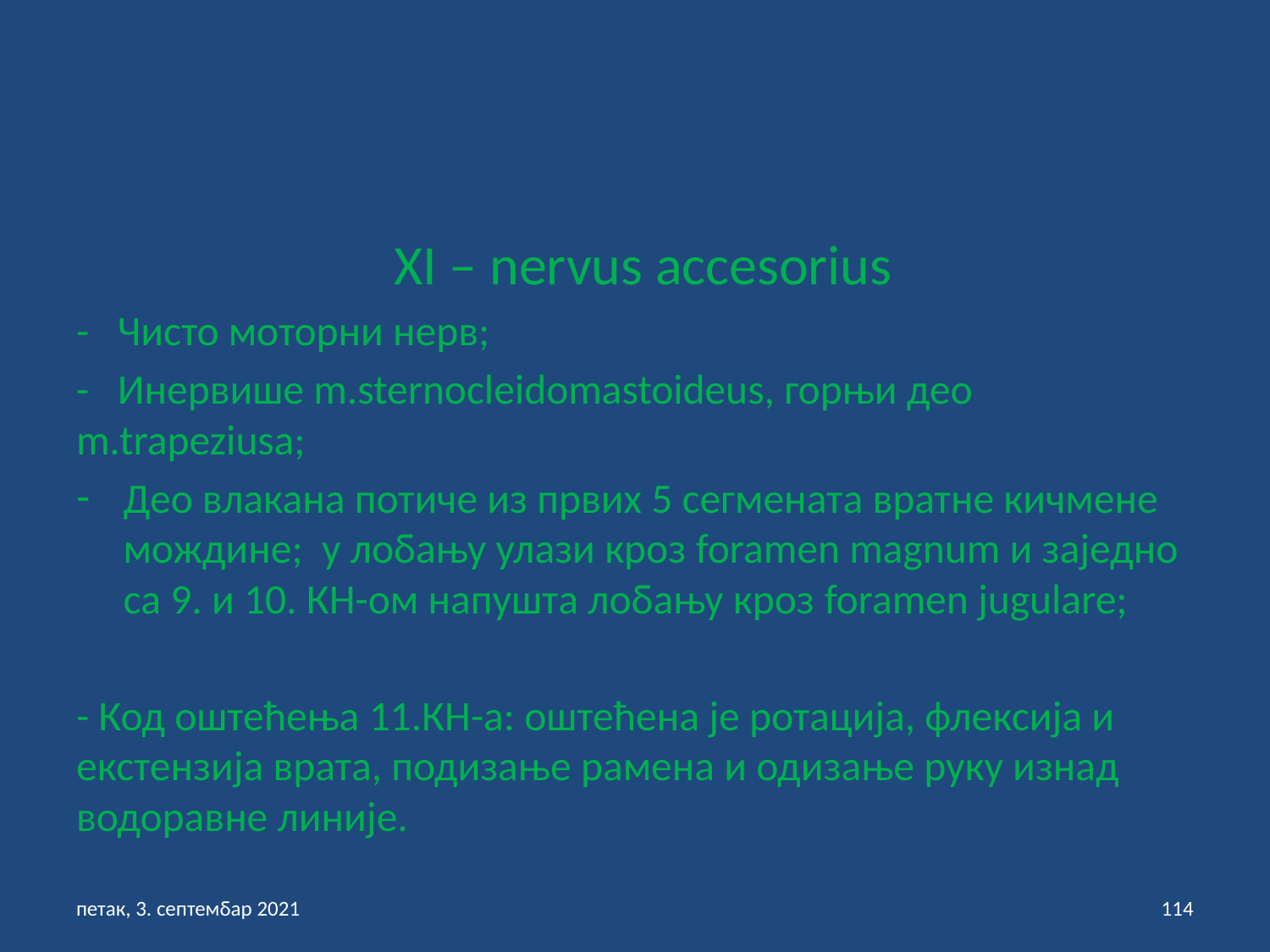

XI – nervus accesorius
-   Чисто моторни нерв;
-   Инервише m.sternocleidomastoideus, горњи део m.trapeziusа;
Део влакана потиче из првих 5 сегмената вратне кичмене мождине;  у лобању улази кроз foramen magnum и заједно са 9. и 10. КН-ом напушта лобању кроз foramen jugulare;

- Код оштећења 11.КН-а: оштећена је ротација, флексија и екстензија врата, подизање рамена и одизање руку изнад водоравне линије.
петак, 3. септембар 2021
114